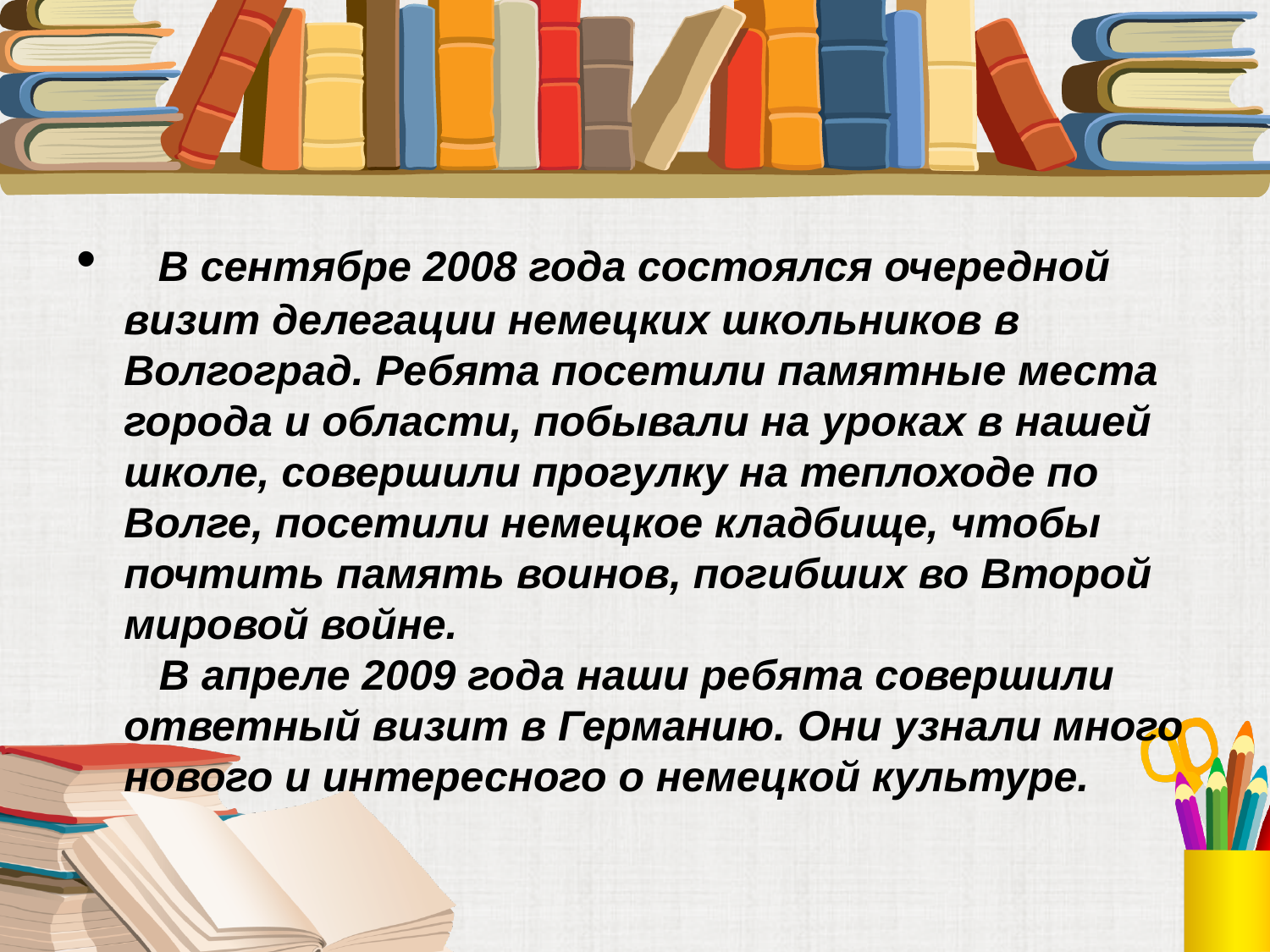

В сентябре 2008 года состоялся очередной визит делегации немецких школьников в Волгоград. Ребята посетили памятные места города и области, побывали на уроках в нашей школе, совершили прогулку на теплоходе по Волге, посетили немецкое кладбище, чтобы почтить память воинов, погибших во Второй мировой войне.
   В апреле 2009 года наши ребята совершили  ответный визит в Германию. Они узнали много нового и интересного о немецкой культуре.